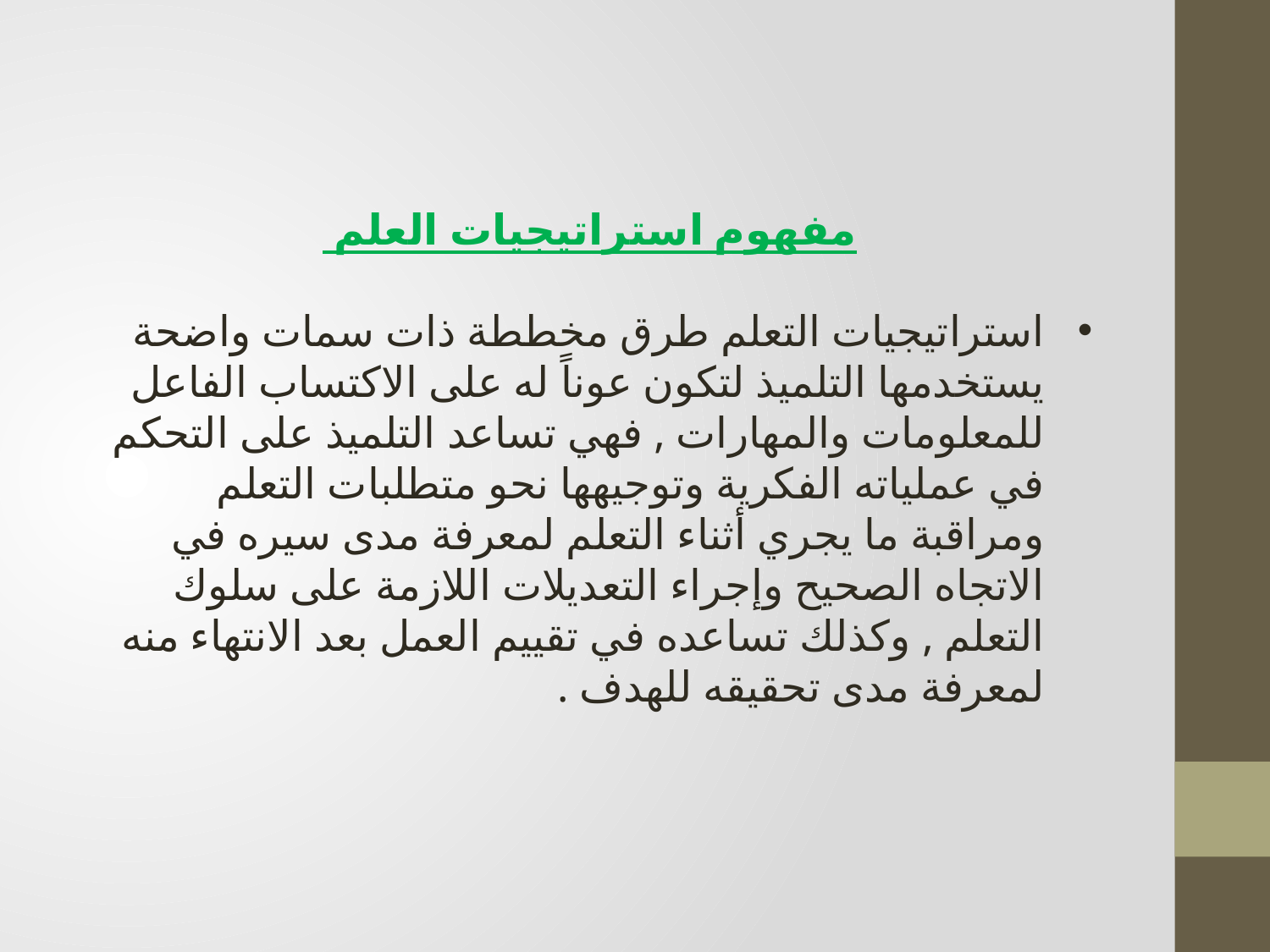

مفهوم استراتيجيات العلم

استراتيجيات التعلم طرق مخططة ذات سمات واضحة يستخدمها التلميذ لتكون عوناً له على الاكتساب الفاعل للمعلومات والمهارات , فهي تساعد التلميذ على التحكم في عملياته الفكرية وتوجيهها نحو متطلبات التعلم ومراقبة ما يجري أثناء التعلم لمعرفة مدى سيره في الاتجاه الصحيح وإجراء التعديلات اللازمة على سلوك التعلم , وكذلك تساعده في تقييم العمل بعد الانتهاء منه لمعرفة مدى تحقيقه للهدف .